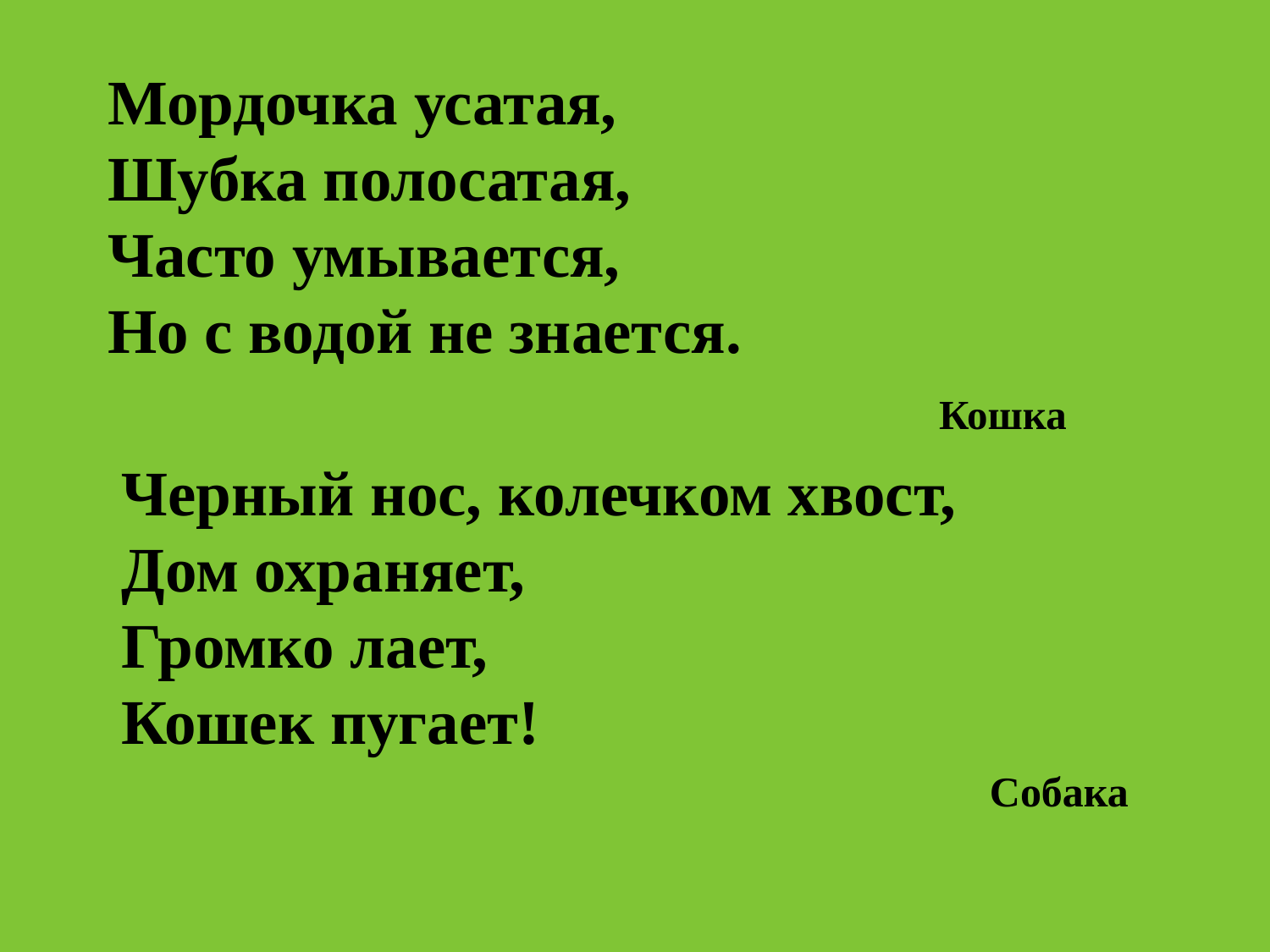

# Мордочка усатая, Шубка полосатая, Часто умывается, Но с водой не знается.

Кошка
Черный нос, колечком хвост,
Дом охраняет,
Громко лает,
Кошек пугает!
Собака